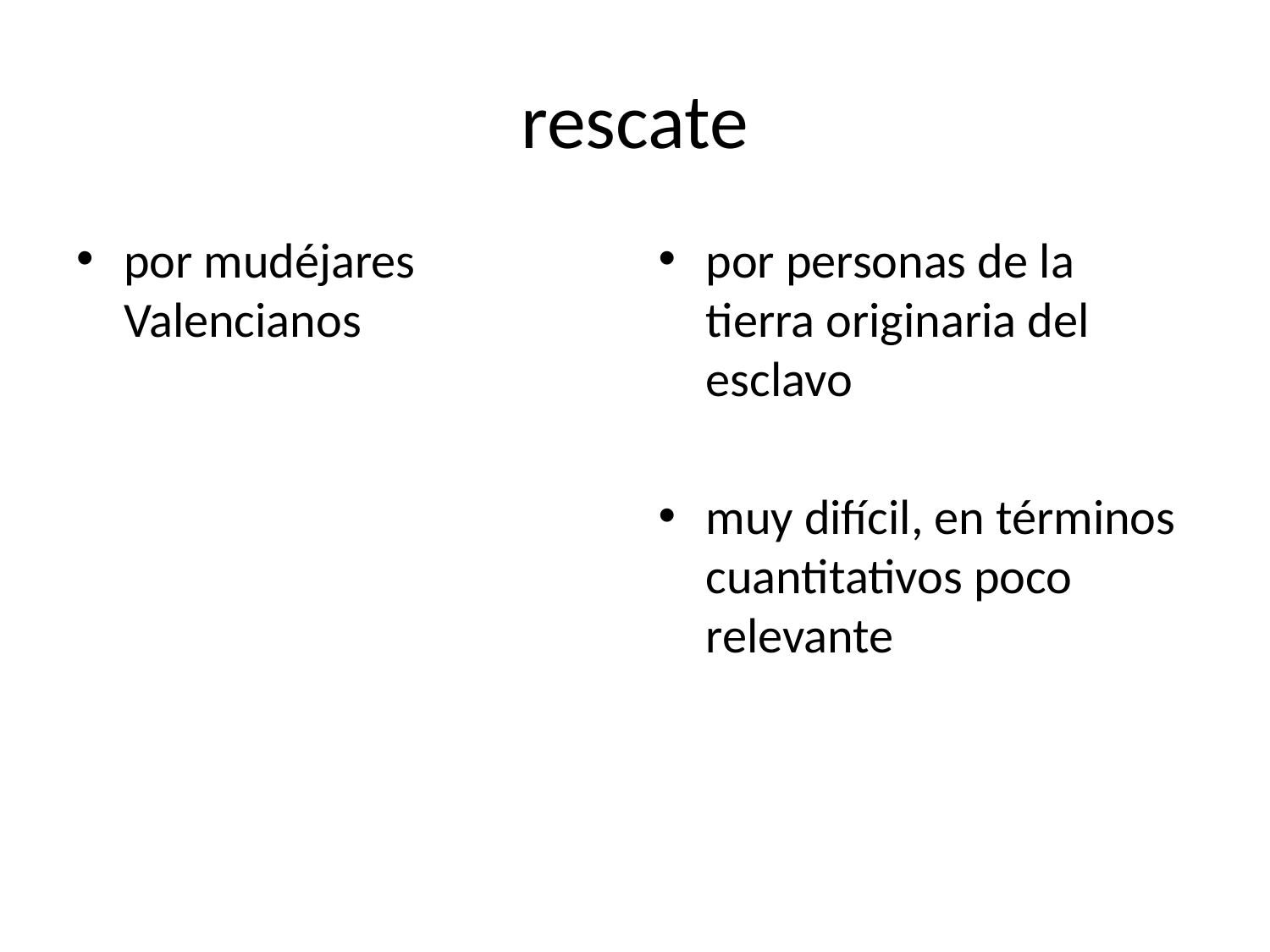

# rescate
por mudéjares Valencianos
por personas de la tierra originaria del esclavo

muy difícil, en términos cuantitativos poco relevante